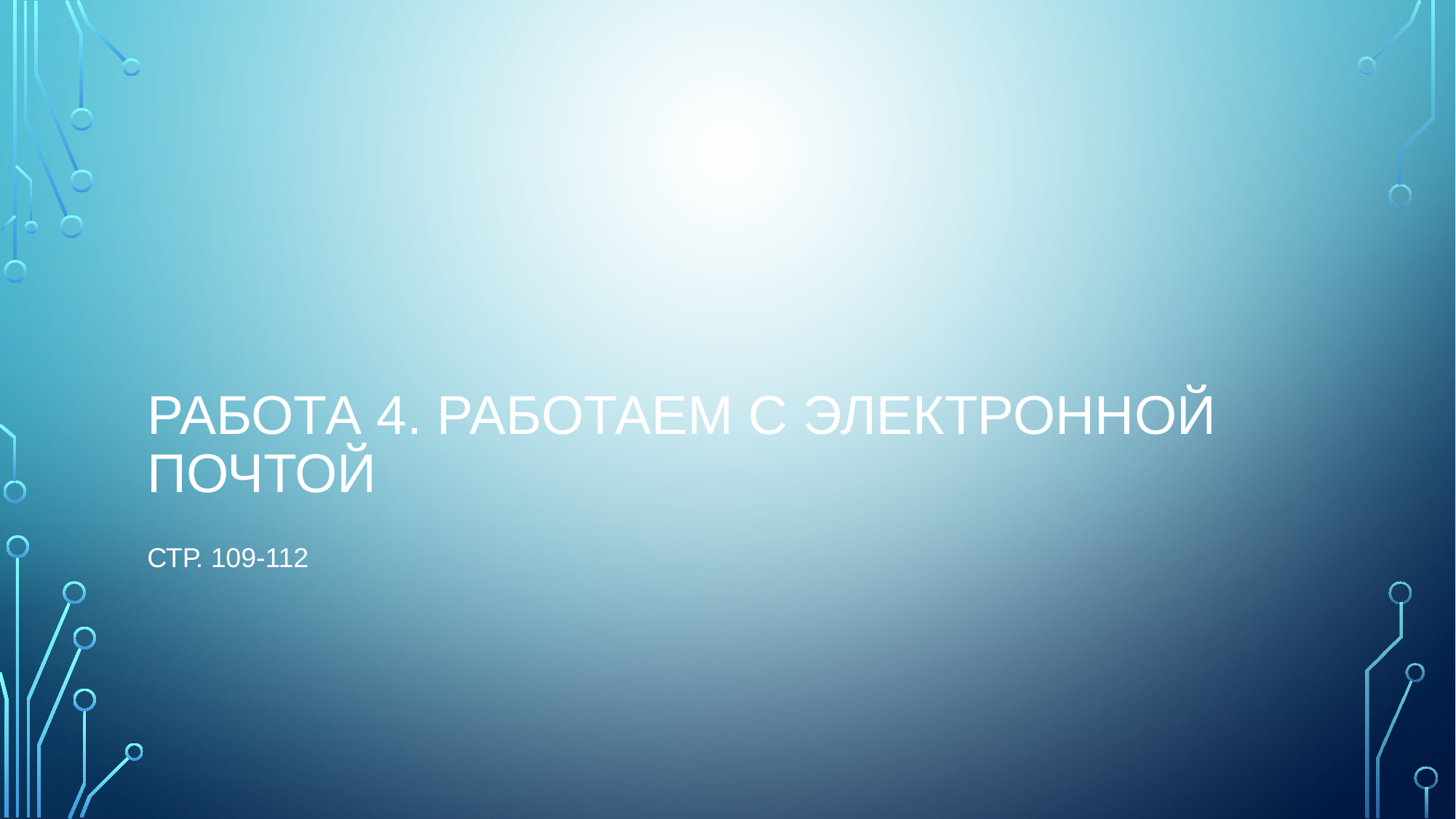

# Работа 4. Работаем с электронной почтой
Стр. 109-112